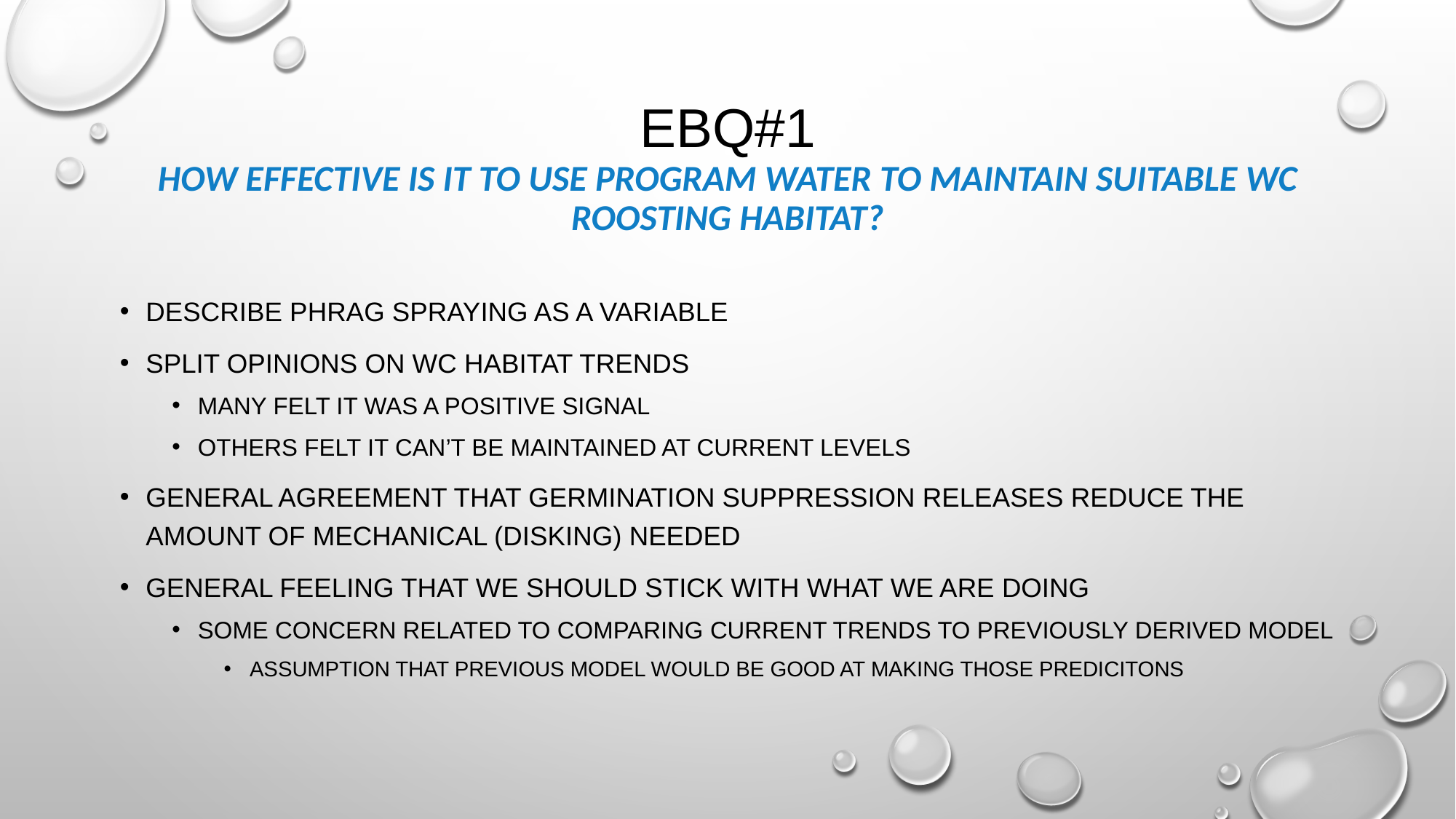

# Ebq#1 How effective is it to use Program water to maintain suitable WC roosting habitat?
Describe phrag spraying as a variable
Split opinions on wc habitat trends
Many felt it was a positive signal
Others felt it can’t be maintained at current levels
General agreement that germination suppression releases reduce the amount of mechanical (disking) needed
General feeling that we should stick with what we are doing
Some concern related to comparing current trends to previously derived model
Assumption that previous model would be good at making those predicitons